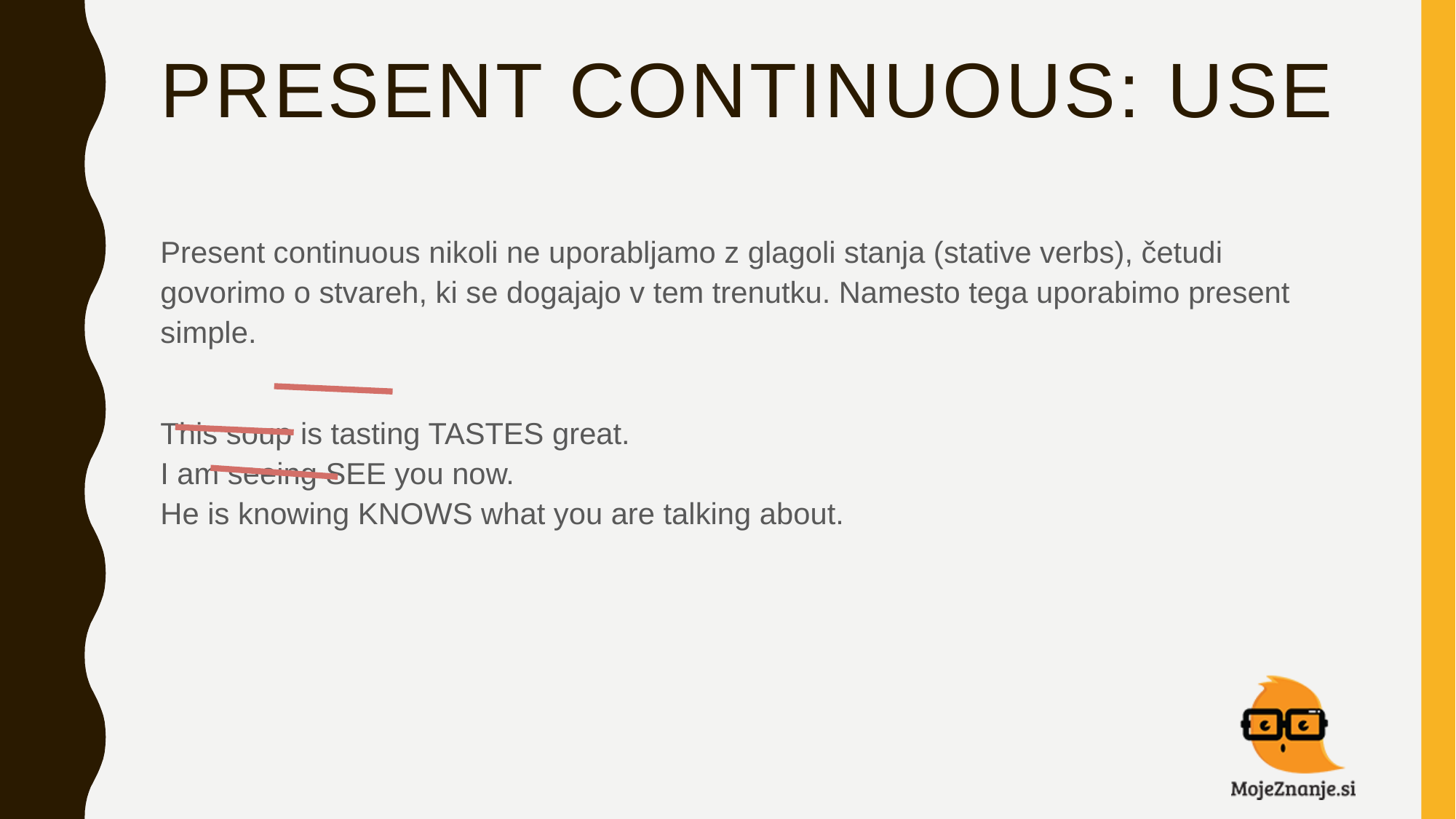

# PRESENT CONTINUOUS: USE
Present continuous nikoli ne uporabljamo z glagoli stanja (stative verbs), četudi govorimo o stvareh, ki se dogajajo v tem trenutku. Namesto tega uporabimo present simple.

This soup is tasting TASTES great.
I am seeing SEE you now.
He is knowing KNOWS what you are talking about.